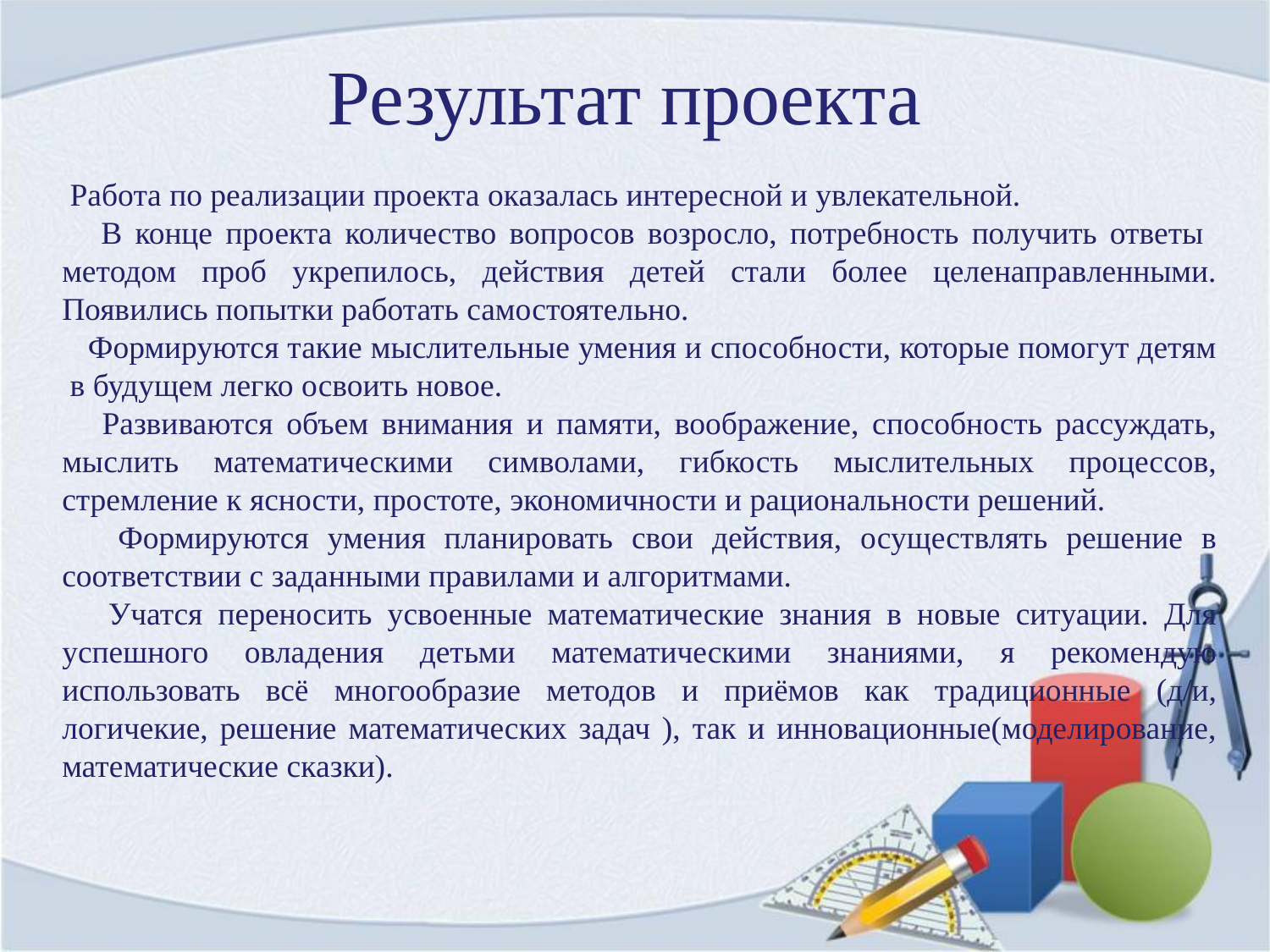

# Результат проекта
 Работа по реализации проекта оказалась интересной и увлекательной.
   В конце проекта количество вопросов возросло, потребность получить ответы  методом проб укрепилось, действия детей стали более целенаправленными. Появились попытки работать самостоятельно.
   Формируются такие мыслительные умения и способности, которые помогут детям  в будущем легко освоить новое.
   Развиваются объем внимания и памяти, воображение, способность рассуждать, мыслить математическими символами, гибкость мыслительных процессов, стремление к ясности, простоте, экономичности и рациональности решений.
   Формируются умения планировать свои действия, осуществлять решение в соответствии с заданными правилами и алгоритмами.
   Учатся переносить усвоенные математические знания в новые ситуации. Для успешного овладения детьми математическими знаниями, я рекомендую использовать всё многообразие методов и приёмов как традиционные (д/и, логичекие, решение математических задач ), так и инновационные(моделирование, математические сказки).